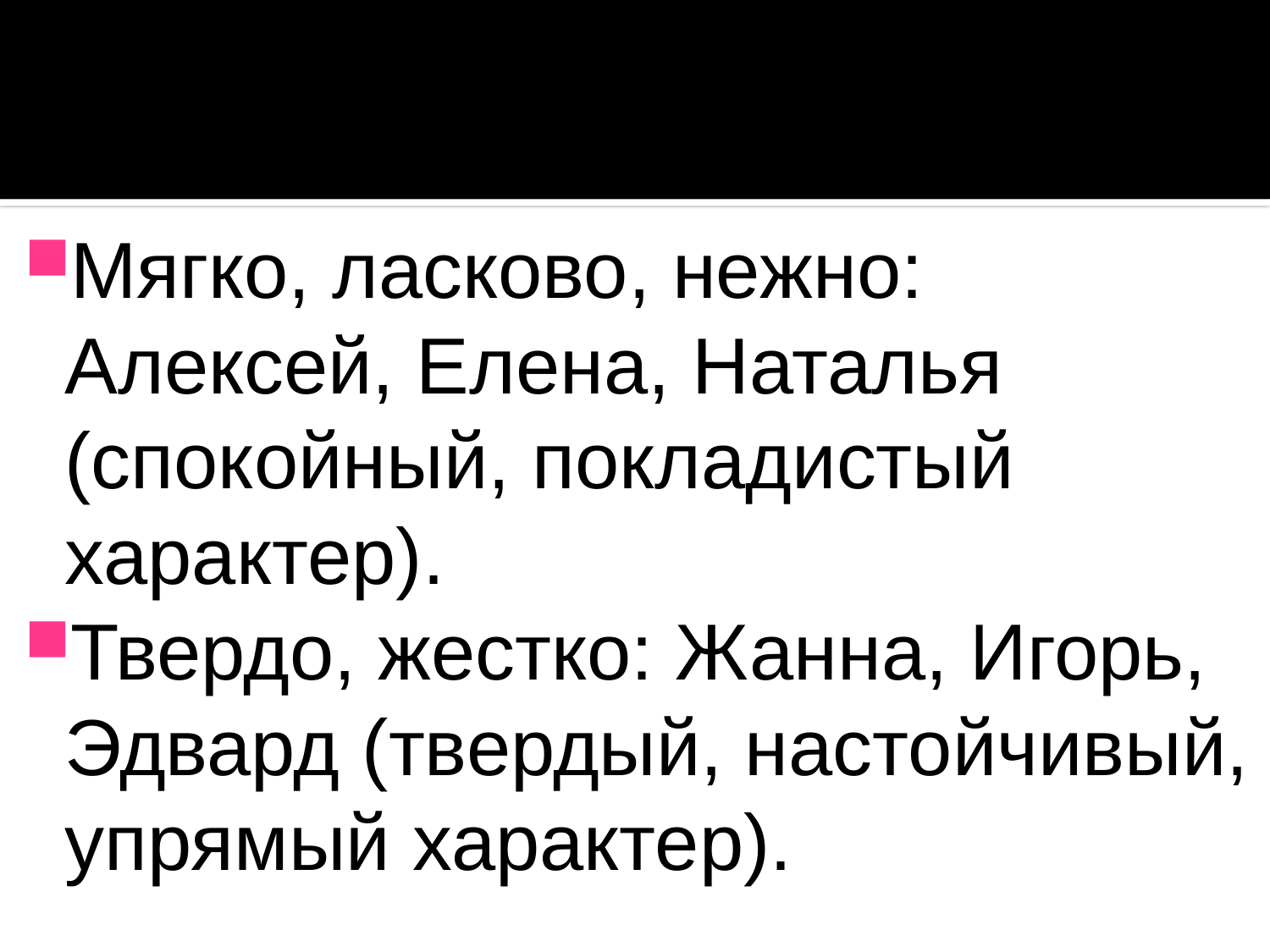

#
Мягко, ласково, нежно: Алексей, Елена, Наталья (спокойный, покладистый характер).
Твердо, жестко: Жанна, Игорь, Эдвард (твердый, настойчивый, упрямый характер).